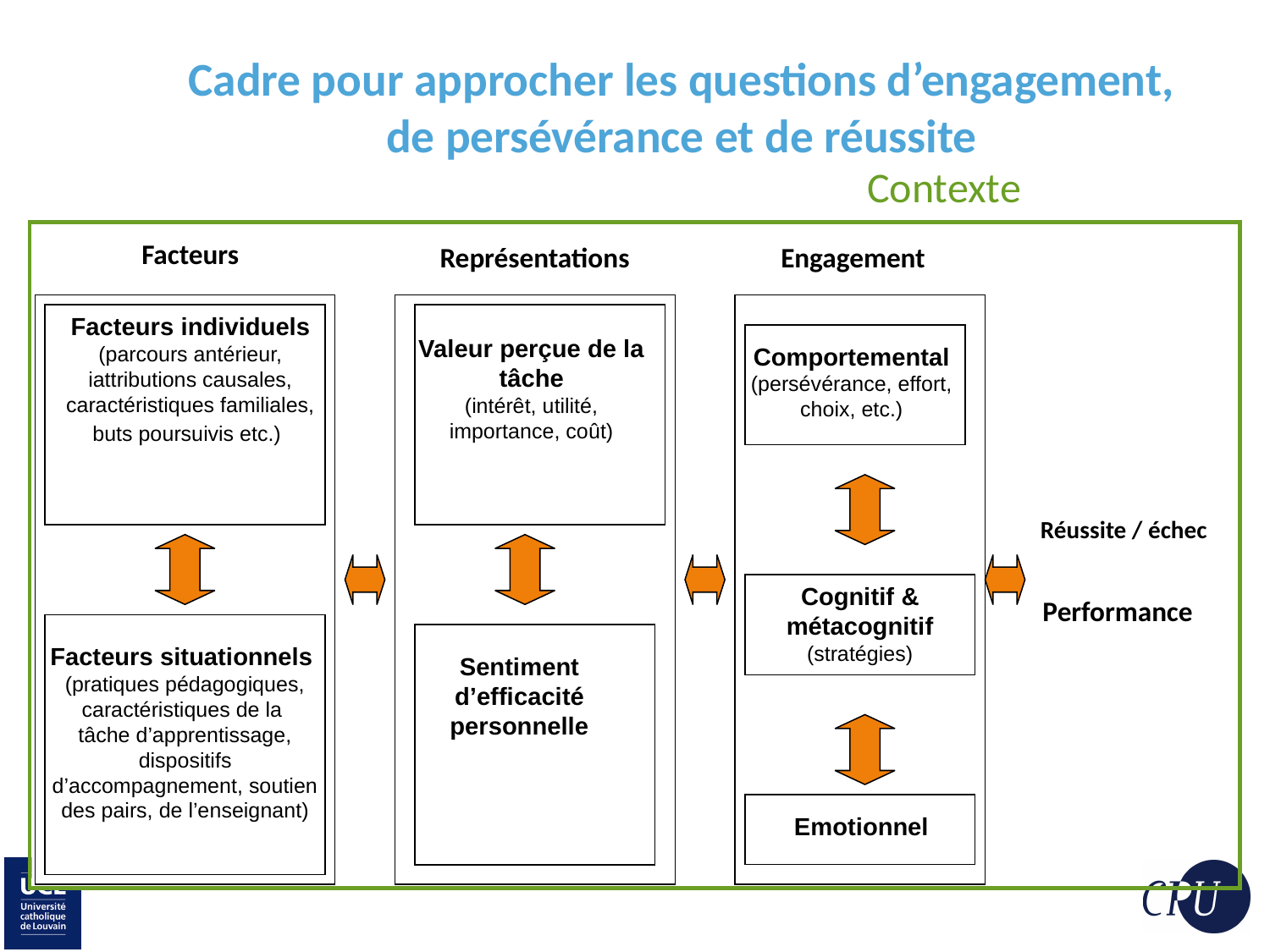

# Cadre pour approcher les questions d’engagement, de persévérance et de réussite
Contexte

Facteurs
Représentations
Engagement

Facteurs individuels
(parcours antérieur, iattributions causales, caractéristiques familiales,
buts poursuivis etc.)

Valeur perçue de la tâche
(intérêt, utilité, importance, coût)
Comportemental (persévérance, effort, choix, etc.)

Réussite / échec

Cognitif & métacognitif
(stratégies)

Performance

Facteurs situationnels  (pratiques pédagogiques, caractéristiques de la
tâche d’apprentissage, dispositifs d’accompagnement, soutien des pairs, de l’enseignant)
Sentiment d’efficacité personnelle

Emotionnel